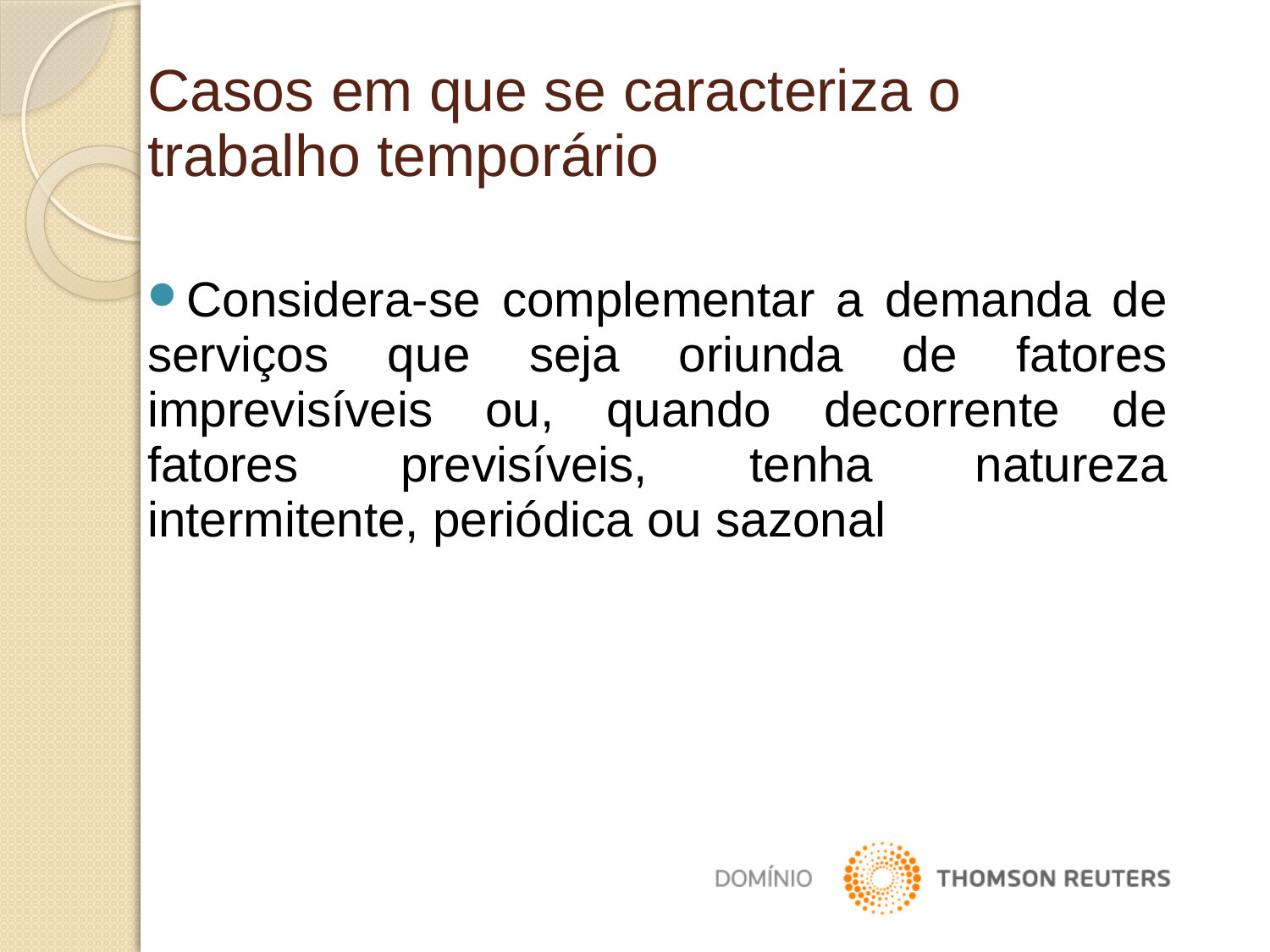

Casos em que se caracteriza o trabalho temporário
Considera-se complementar a demanda de serviços que seja oriunda de fatores imprevisíveis ou, quando decorrente de fatores previsíveis, tenha natureza intermitente, periódica ou sazonal